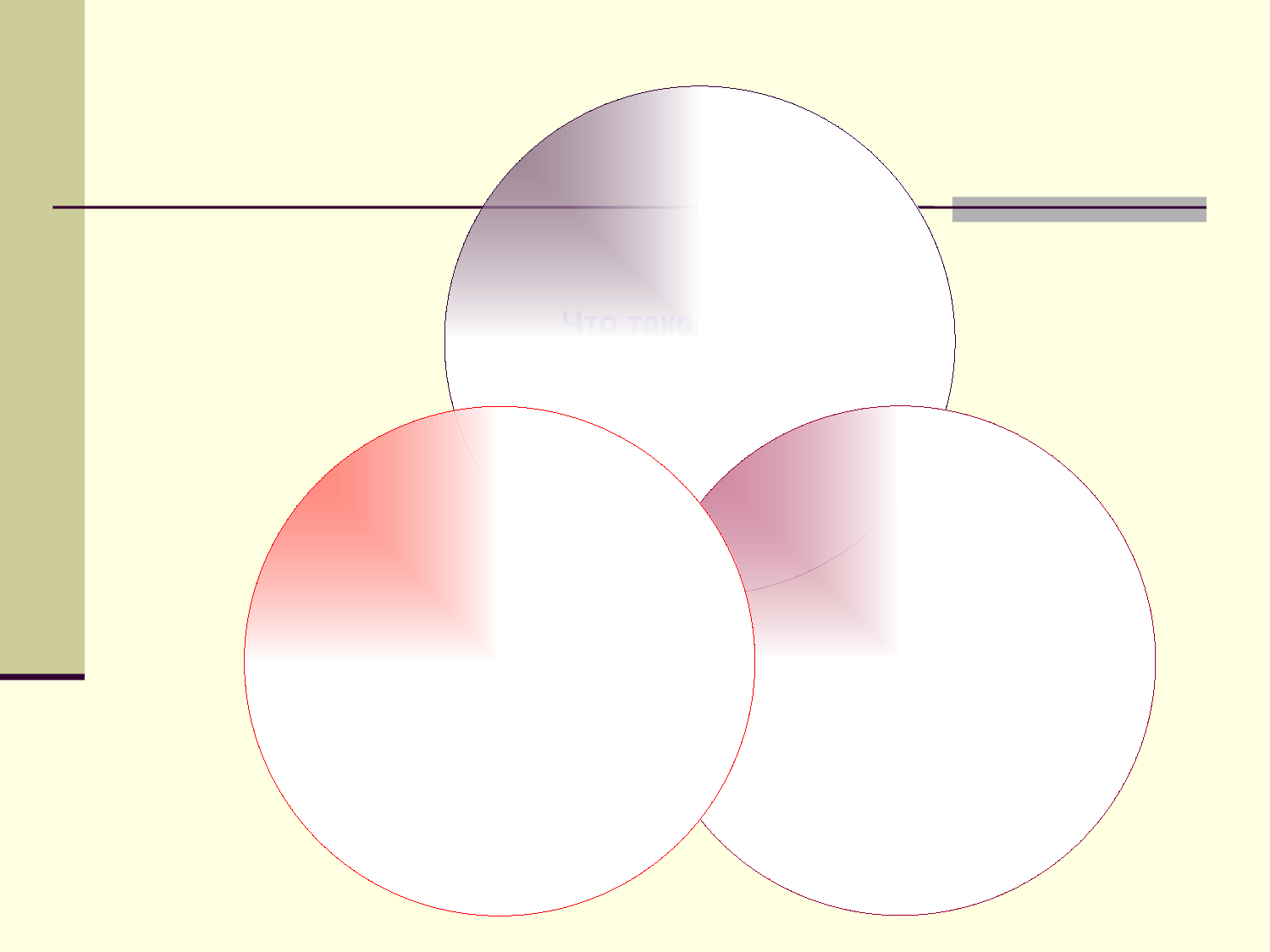

Что такое плод?
Какие бывают
плоды?
Зачем нужны
плоды?